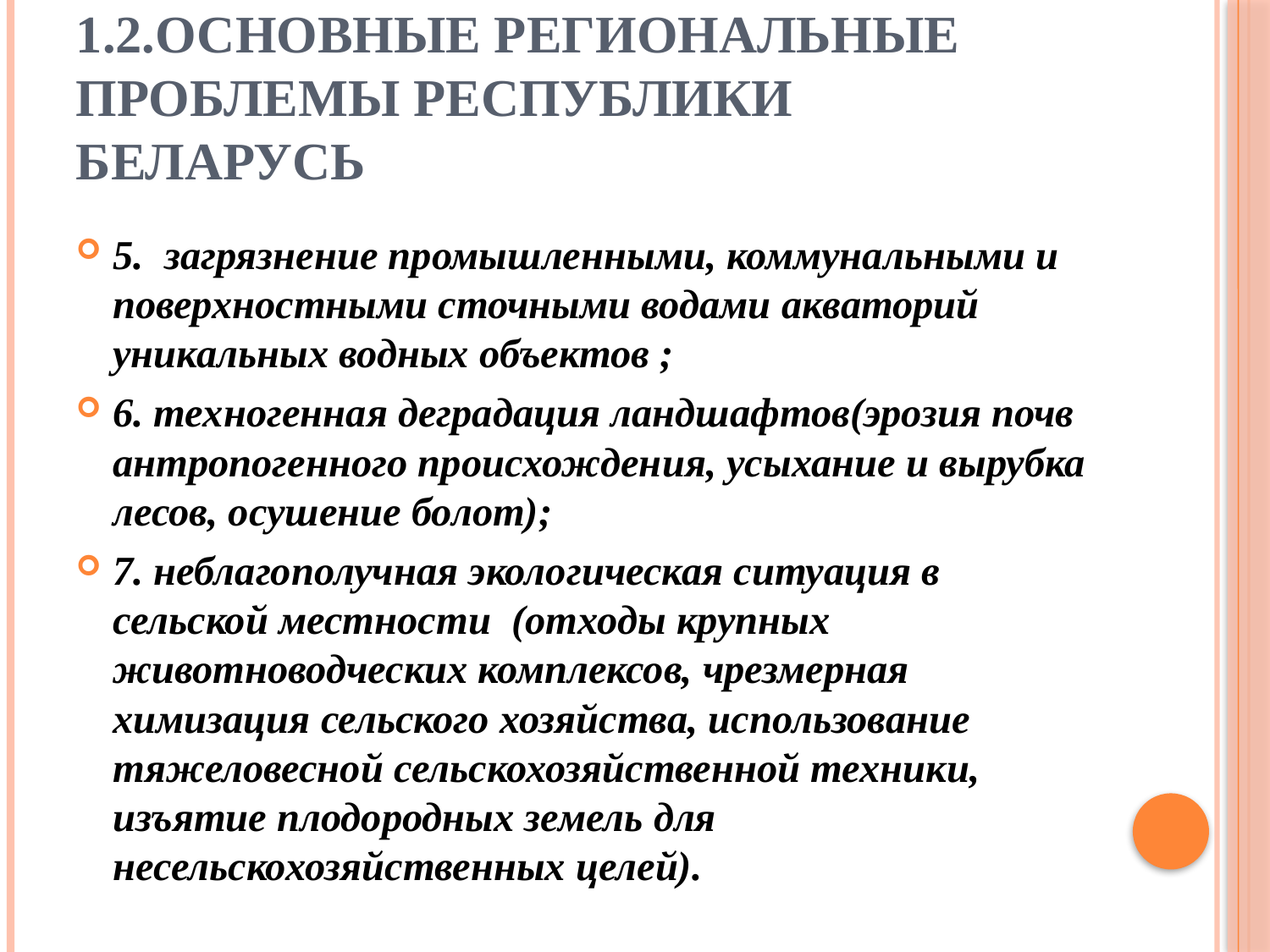

# 1.2.Основные региональные проблемы республики Беларусь
5.  загрязнение промышленными, коммунальными и поверхностными сточными водами акваторий уникальных водных объектов ;
6. техногенная деградация ландшафтов(эрозия почв антропогенного происхождения, усыхание и вырубка лесов, осушение болот);
7. неблагополучная экологическая ситуация в сельской местности  (отходы крупных животноводческих комплексов, чрезмерная химизация сельского хозяйства, использование тяжеловесной сельскохозяйственной техники, изъятие плодородных земель для несельскохозяйственных целей).